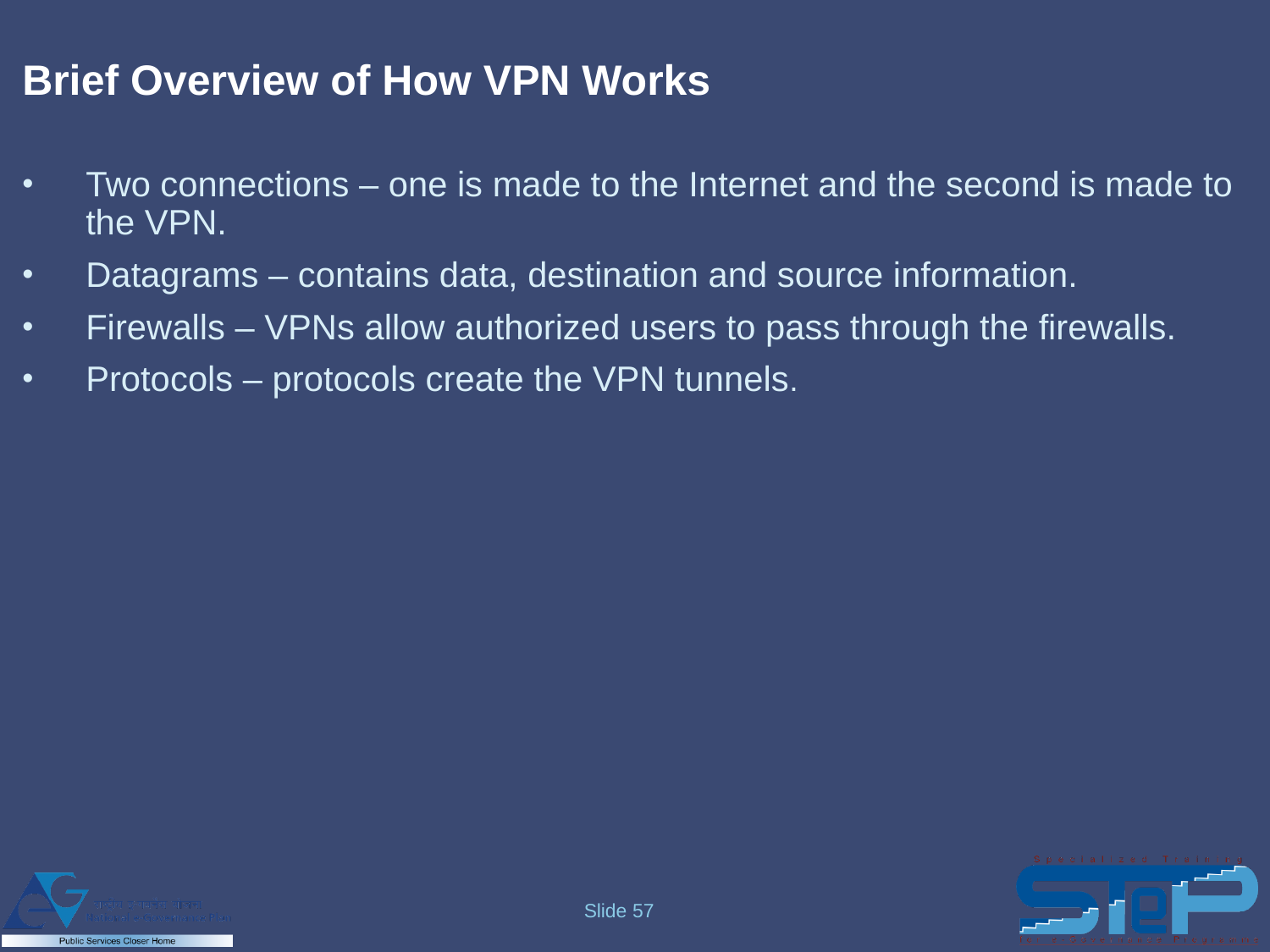

# Brief Overview of How VPN Works
Two connections – one is made to the Internet and the second is made to the VPN.
Datagrams – contains data, destination and source information.
Firewalls – VPNs allow authorized users to pass through the firewalls.
Protocols – protocols create the VPN tunnels.